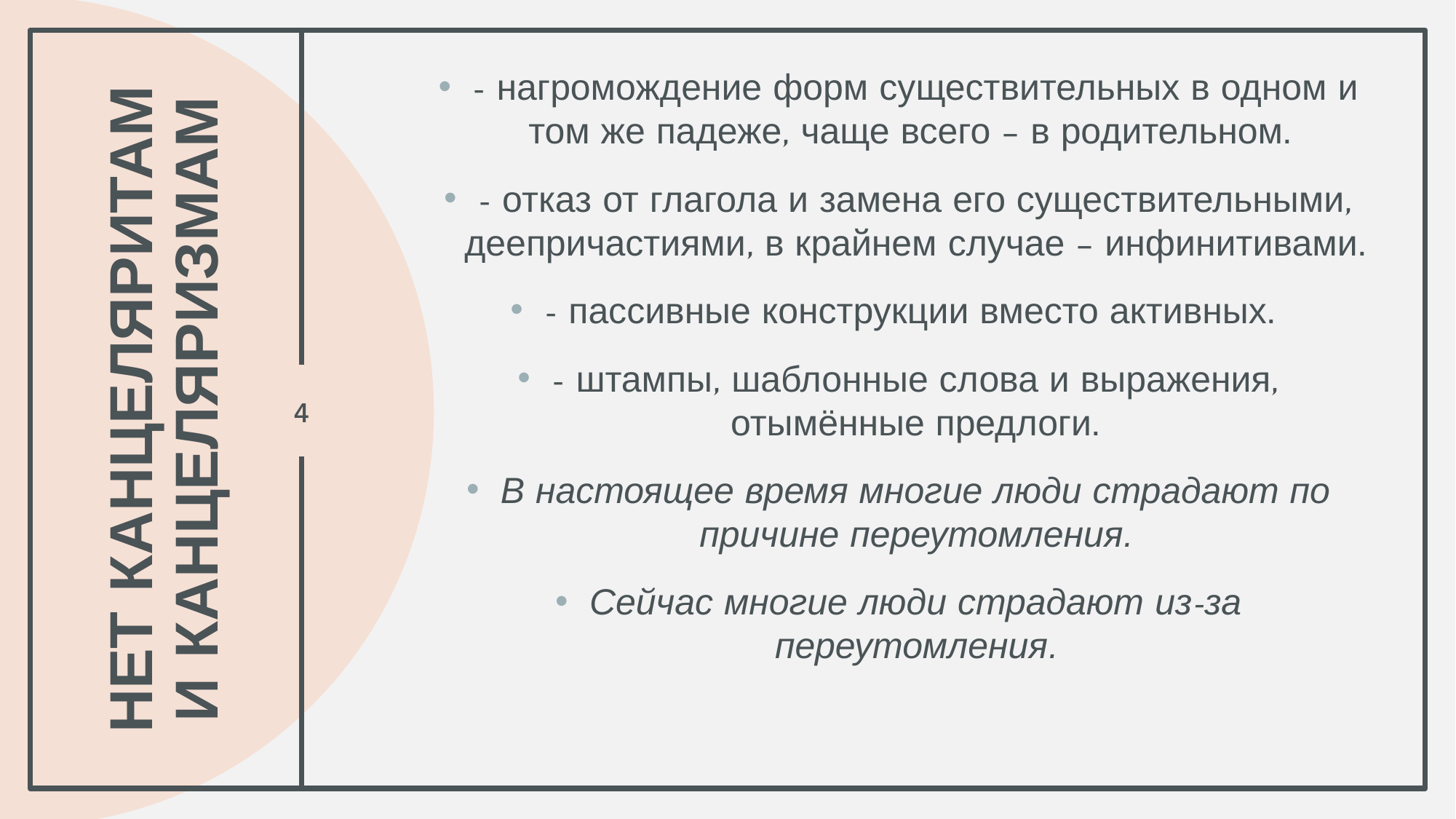

- нагромождение форм существительных в одном и том же падеже, чаще всего – в родительном.
- отказ от глагола и замена его существительными, деепричастиями, в крайнем случае – инфинитивами.
- пассивные конструкции вместо активных.
- штампы, шаблонные слова и выражения, отымённые предлоги.
В настоящее время многие люди страдают по причине переутомления.
Сейчас многие люди страдают из-за переутомления.
# Нет канцеляритам и канцеляризмам
4